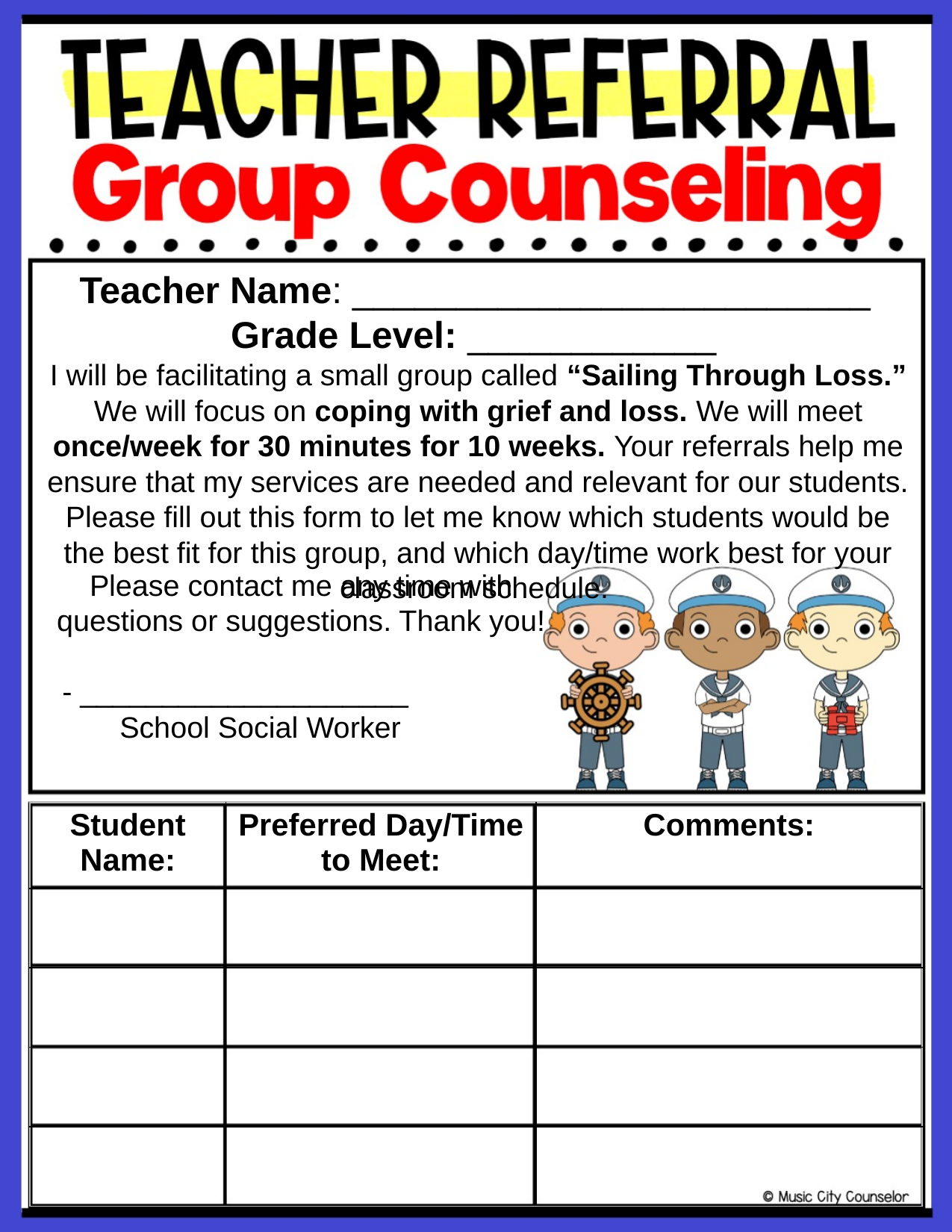

Teacher Name: _________________________
Grade Level: ____________
I will be facilitating a small group called “Sailing Through Loss.” We will focus on coping with grief and loss. We will meet once/week for 30 minutes for 10 weeks. Your referrals help me ensure that my services are needed and relevant for our students. Please fill out this form to let me know which students would be the best fit for this group, and which day/time work best for your classroom schedule.

Please contact me any time with questions or suggestions. Thank you!

   - ____________________
          School Social Worker
| Student Name: | Preferred Day/Time to Meet: | Comments: |
| --- | --- | --- |
|  |  |  |
|  |  |  |
|  |  |  |
|  |  |  |